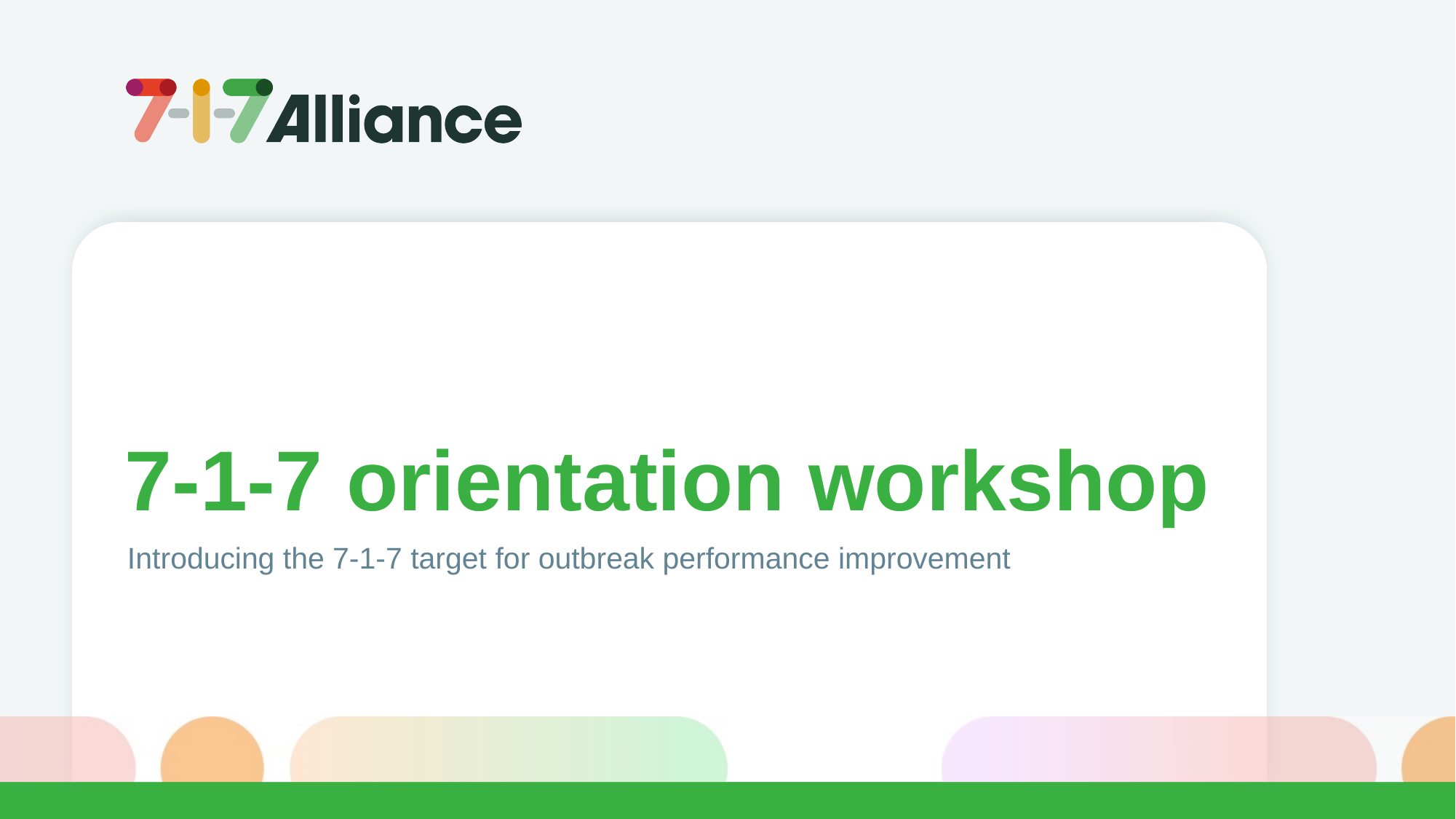

7-1-7 orientation workshop
Introducing the 7-1-7 target for outbreak performance improvement